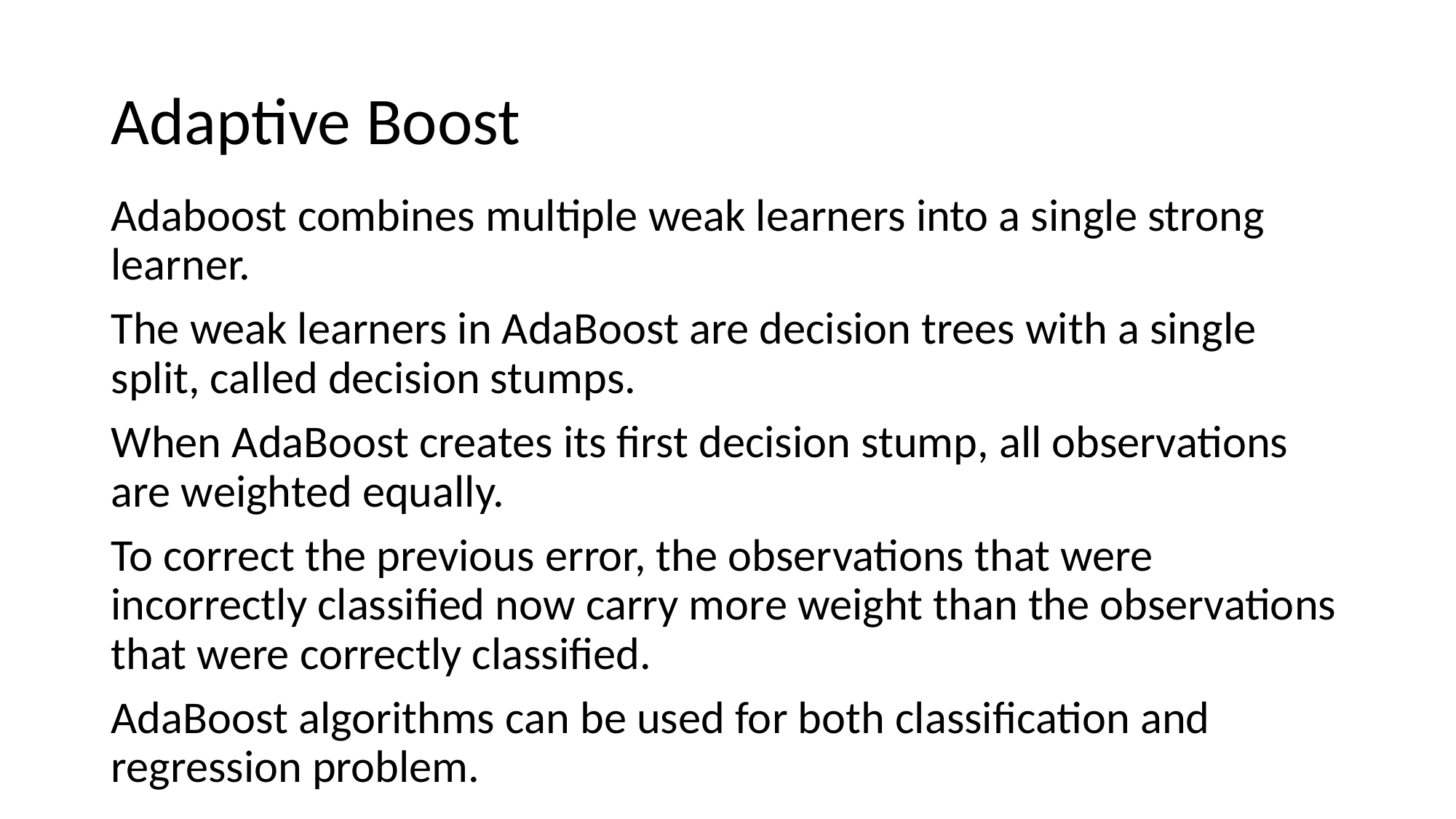

# Adaptive Boost
Adaboost combines multiple weak learners into a single strong learner.
The weak learners in AdaBoost are decision trees with a single split, called decision stumps.
When AdaBoost creates its first decision stump, all observations are weighted equally.
To correct the previous error, the observations that were incorrectly classified now carry more weight than the observations that were correctly classified.
AdaBoost algorithms can be used for both classification and regression problem.